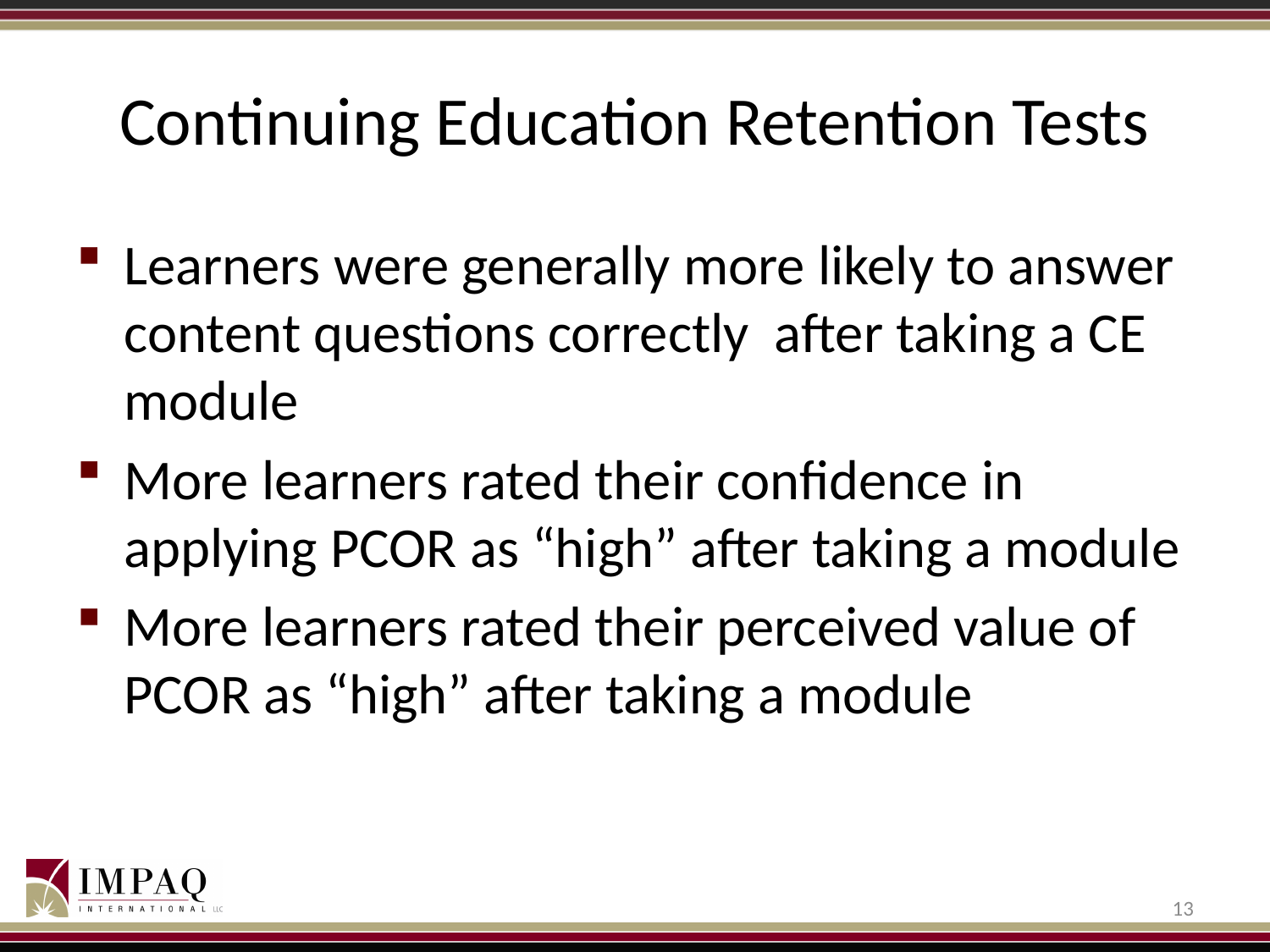

# Continuing Education Retention Tests
Learners were generally more likely to answer content questions correctly  after taking a CE module
More learners rated their confidence in applying PCOR as “high” after taking a module
More learners rated their perceived value of PCOR as “high” after taking a module
13